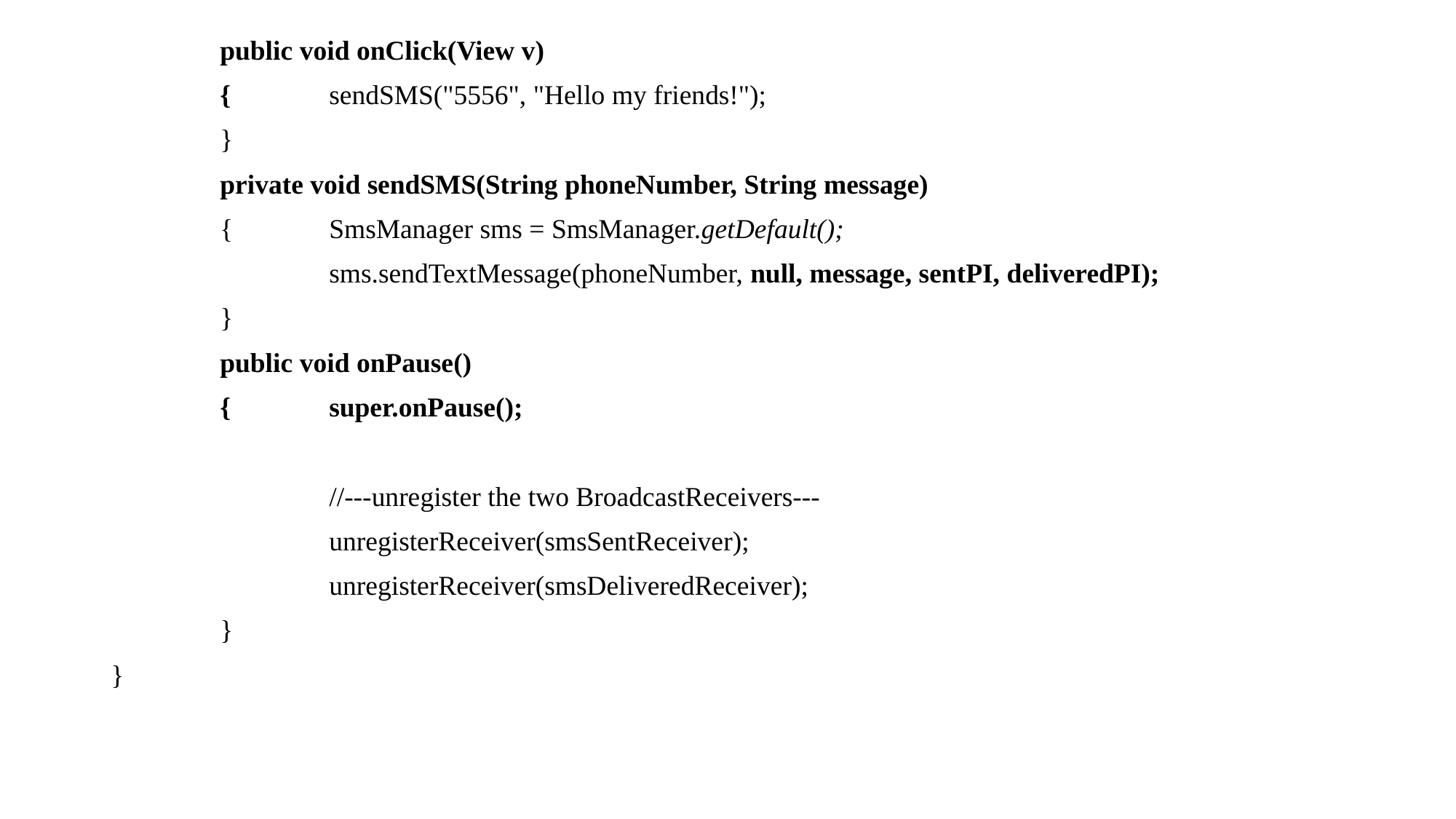

public void onClick(View v)
	{	sendSMS("5556", "Hello my friends!");
	}
	private void sendSMS(String phoneNumber, String message)
	{	SmsManager sms = SmsManager.getDefault();
		sms.sendTextMessage(phoneNumber, null, message, sentPI, deliveredPI);
	}
	public void onPause()
	{	super.onPause();

		//---unregister the two BroadcastReceivers---
		unregisterReceiver(smsSentReceiver);
		unregisterReceiver(smsDeliveredReceiver);
	}
}